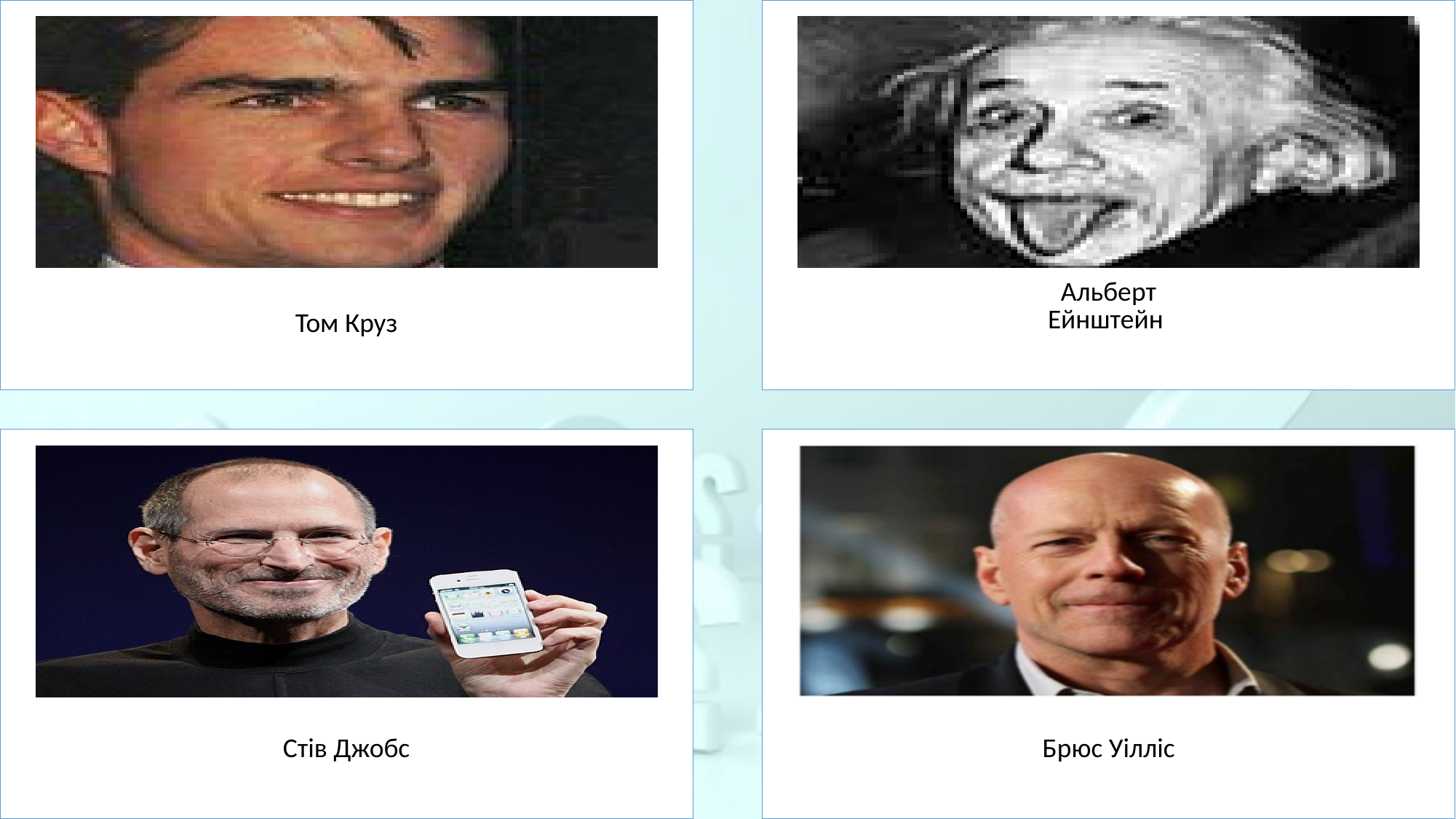

Том Круз
Альберт
Ейнштейн
Стів Джобс
Брюс Уілліс